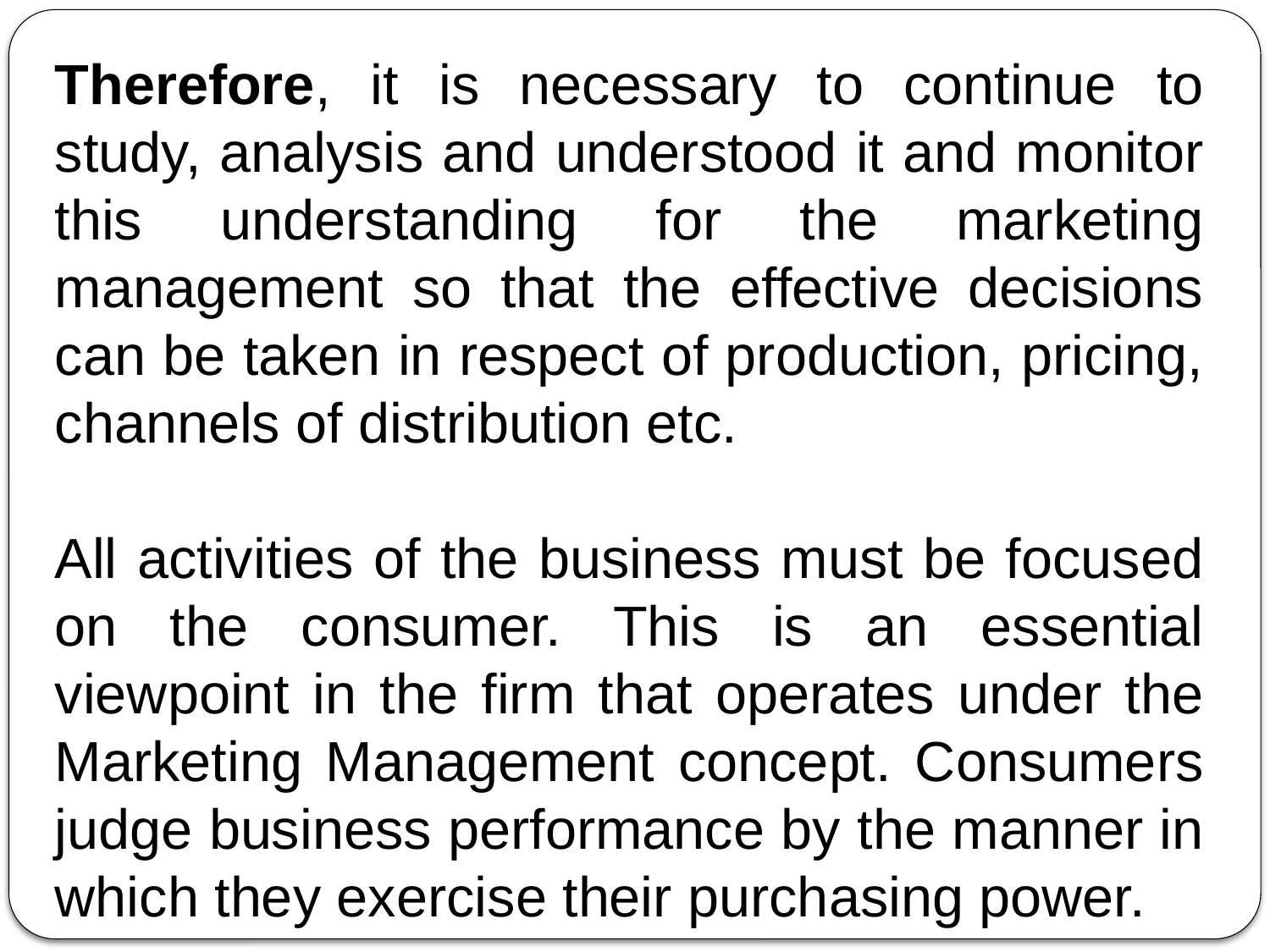

Therefore, it is necessary to continue to study, analysis and understood it and monitor this understanding for the marketing management so that the effective decisions can be taken in respect of production, pricing, channels of distribution etc.

All activities of the business must be focused on the consumer. This is an essential viewpoint in the firm that operates under the Marketing Management concept. Consumers judge business performance by the manner in which they exercise their purchasing power.